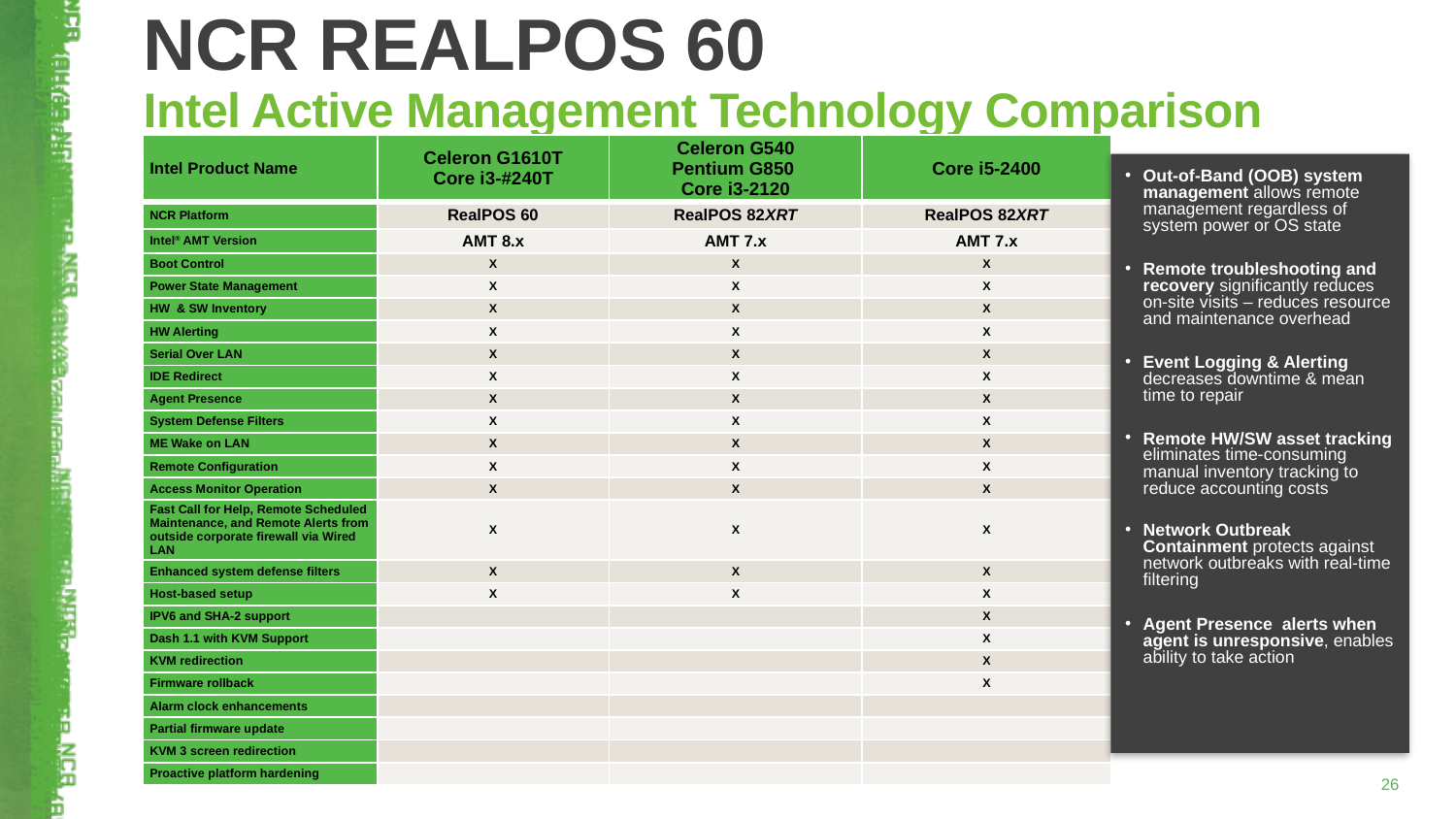

NCR REALPOS 60
Intel Active Management Technology Comparison
| Intel Product Name | Celeron G1610T Core i3-#240T | Celeron G540 Pentium G850 Core i3-2120 | Core i5-2400 |
| --- | --- | --- | --- |
| NCR Platform | RealPOS 60 | RealPOS 82XRT | RealPOS 82XRT |
| Intel® AMT Version | AMT 8.x | AMT 7.x | AMT 7.x |
| Boot Control | X | X | X |
| Power State Management | X | X | X |
| HW  & SW Inventory | X | X | X |
| HW Alerting | X | X | X |
| Serial Over LAN | X | X | X |
| IDE Redirect | X | X | X |
| Agent Presence | X | X | X |
| System Defense Filters | X | X | X |
| ME Wake on LAN | X | X | X |
| Remote Configuration | X | X | X |
| Access Monitor Operation | X | X | X |
| Fast Call for Help, Remote Scheduled Maintenance, and Remote Alerts from outside corporate firewall via Wired LAN | X | X | X |
| Enhanced system defense filters | X | X | X |
| Host-based setup | X | X | X |
| IPV6 and SHA-2 support |  |  | X |
| Dash 1.1 with KVM Support |  |  | X |
| KVM redirection |  |  | X |
| Firmware rollback |  |  | X |
| Alarm clock enhancements |  |  |  |
| Partial firmware update |  |  |  |
| KVM 3 screen redirection |  |  |  |
| Proactive platform hardening |  |  |  |
Out-of-Band (OOB) system management allows remote management regardless of system power or OS state

Remote troubleshooting and recovery significantly reduces on-site visits – reduces resource and maintenance overhead

Event Logging & Alerting decreases downtime & mean time to repair

Remote HW/SW asset tracking eliminates time-consuming manual inventory tracking to reduce accounting costs

Network Outbreak Containment protects against network outbreaks with real-time filtering

Agent Presence  alerts when agent is unresponsive, enables ability to take action

04/02/2014
26